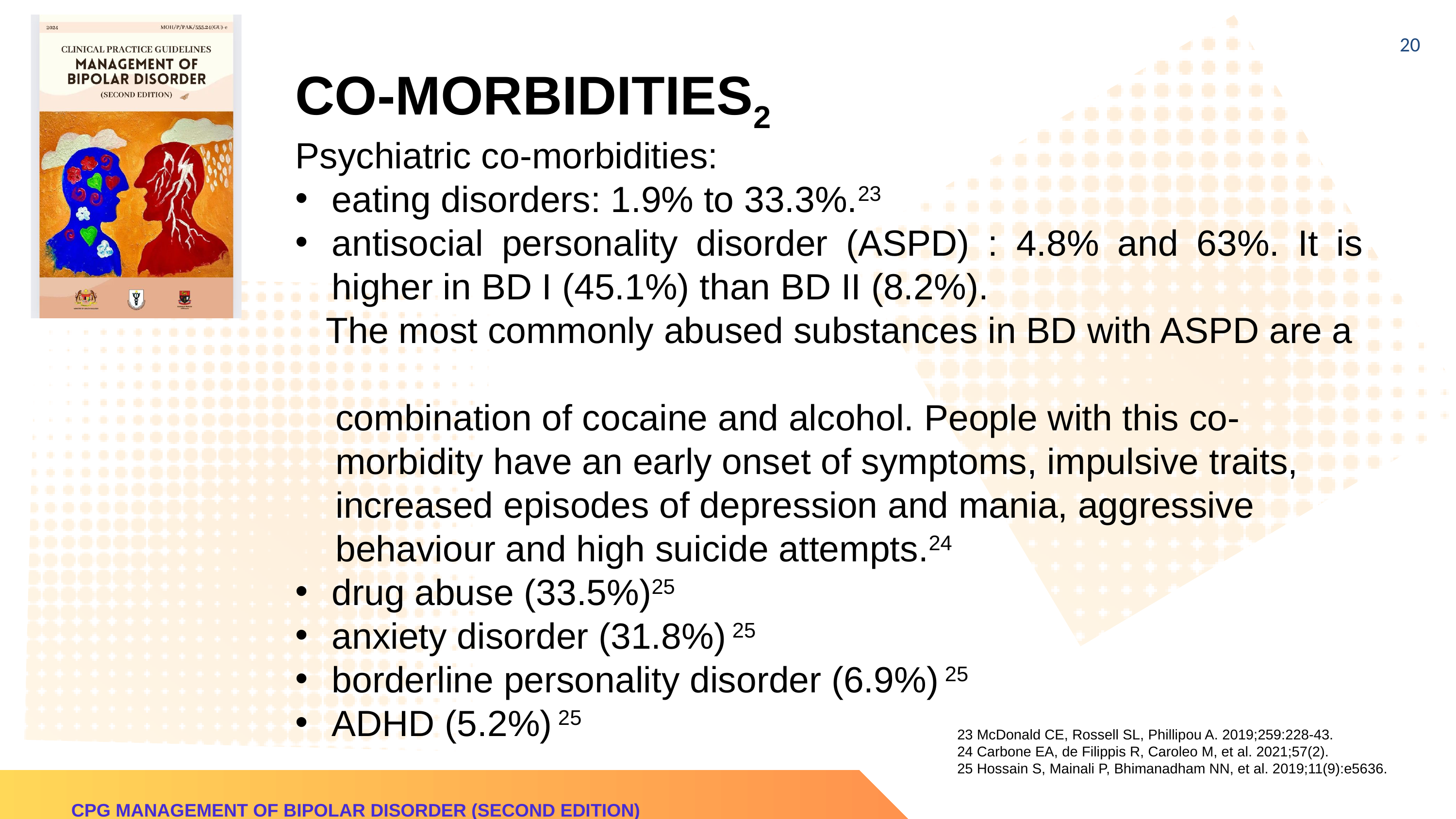

20
CO-MORBIDITIES2

Psychiatric co-morbidities:
eating disorders: 1.9% to 33.3%.23
antisocial personality disorder (ASPD) : 4.8% and 63%. It is higher in BD I (45.1%) than BD II (8.2%).
   The most commonly abused substances in BD with ASPD are a
    combination of cocaine and alcohol. People with this co-
    morbidity have an early onset of symptoms, impulsive traits,
    increased episodes of depression and mania, aggressive
    behaviour and high suicide attempts.24
drug abuse (33.5%)25
anxiety disorder (31.8%) 25
borderline personality disorder (6.9%) 25
ADHD (5.2%) 25

23 McDonald CE, Rossell SL, Phillipou A. 2019;259:228-43.
24 Carbone EA, de Filippis R, Caroleo M, et al. 2021;57(2).
25 Hossain S, Mainali P, Bhimanadham NN, et al. 2019;11(9):e5636.

CPG MANAGEMENT OF BIPOLAR DISORDER (SECOND EDITION)